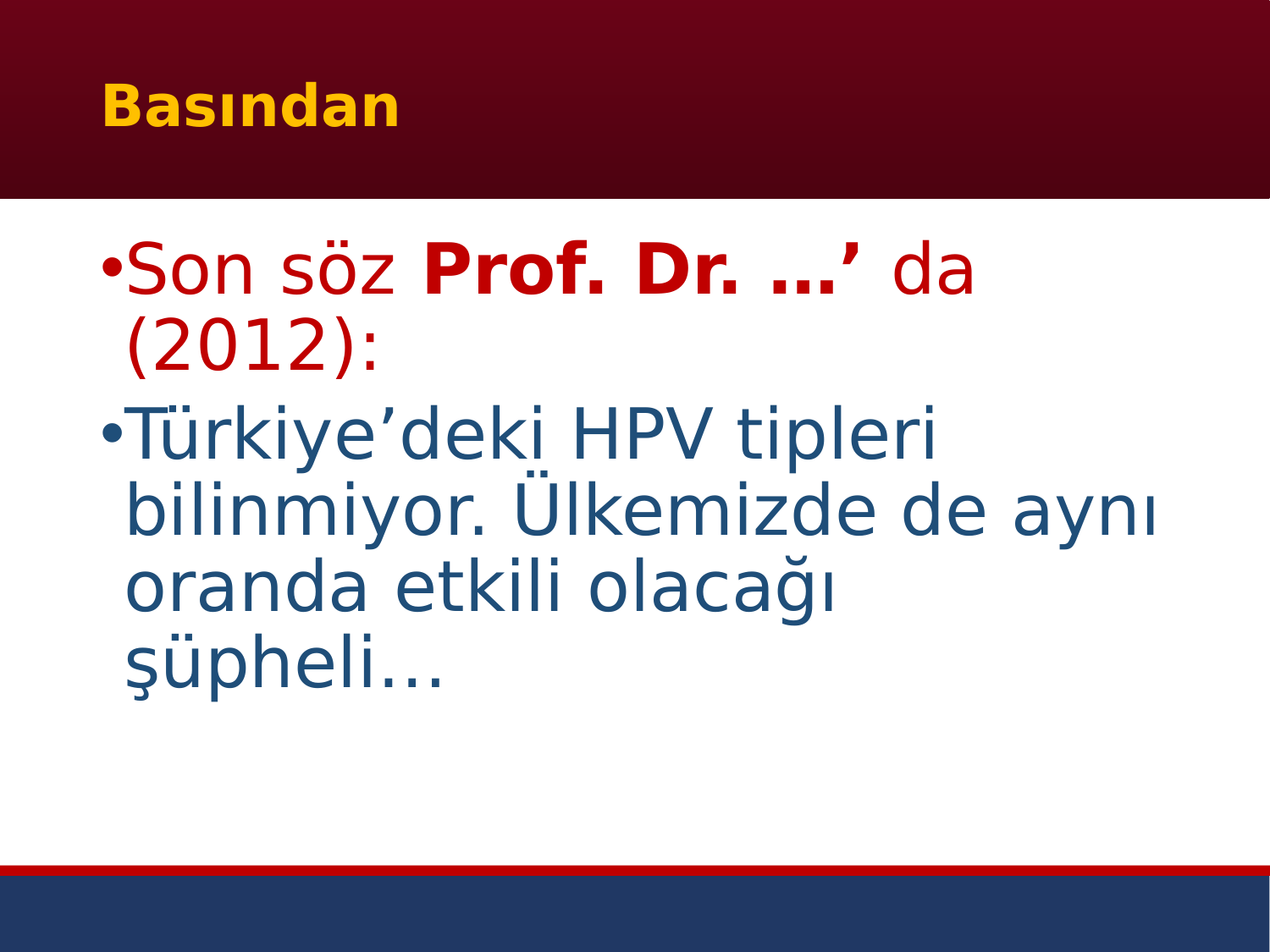

# Basından
Son söz Prof. Dr. …’ da (2012):
Türkiye’deki HPV tipleri bilinmiyor. Ülkemizde de aynı oranda etkili olacağı şüpheli…